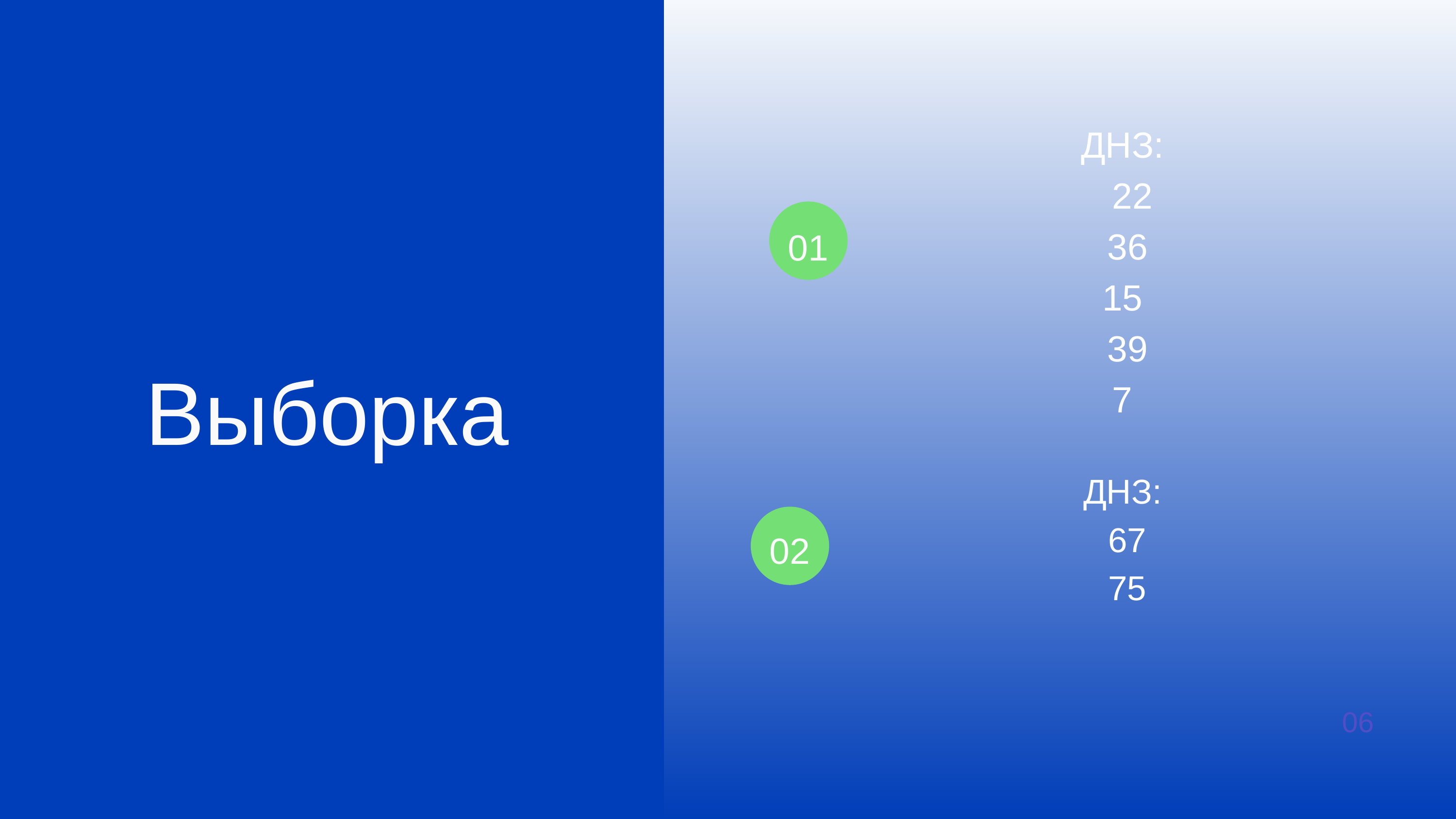

ДНЗ:
 22
 36
15
39
7

01
Выборка
ДНЗ:
67
75

02
06